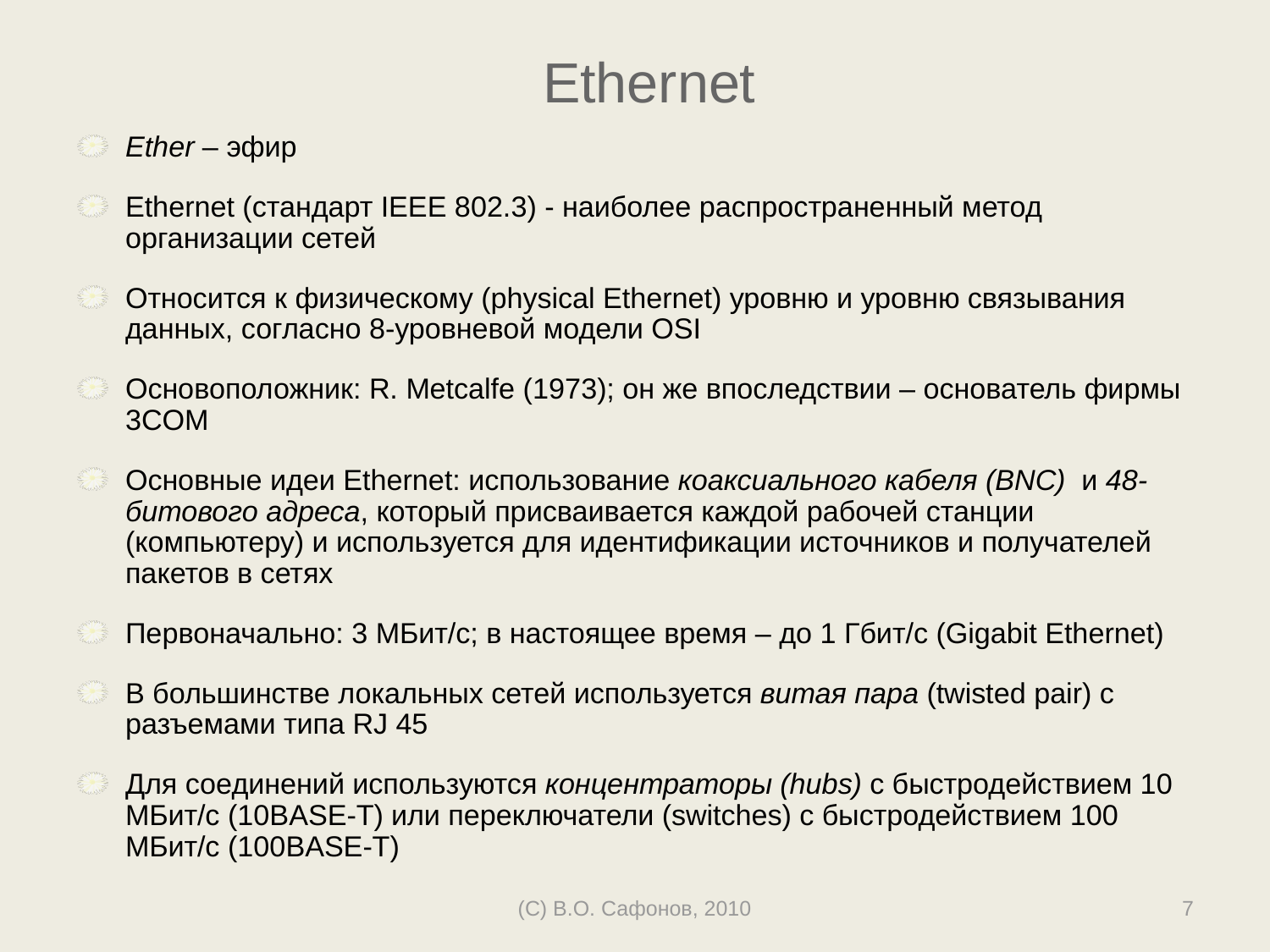

# Ethernet
Ether – эфир
Ethernet (стандарт IEEE 802.3) - наиболее распространенный метод организации сетей
Относится к физическому (physical Ethernet) уровню и уровню связывания данных, согласно 8-уровневой модели OSI
Основоположник: R. Metcalfe (1973); он же впоследствии – основатель фирмы 3COM
Основные идеи Ethernet: использование коаксиального кабеля (BNC)  и 48-битового адреса, который присваивается каждой рабочей станции (компьютеру) и используется для идентификации источников и получателей пакетов в сетях
Первоначально: 3 МБит/с; в настоящее время – до 1 Гбит/с (Gigabit Ethernet)
В большинстве локальных сетей используется витая пара (twisted pair) с разъемами типа RJ 45
Для соединений используются концентраторы (hubs) с быстродействием 10 МБит/с (10BASE-T) или переключатели (switches) с быстродействием 100 МБит/с (100BASE-T)
(C) В.О. Сафонов, 2010
7